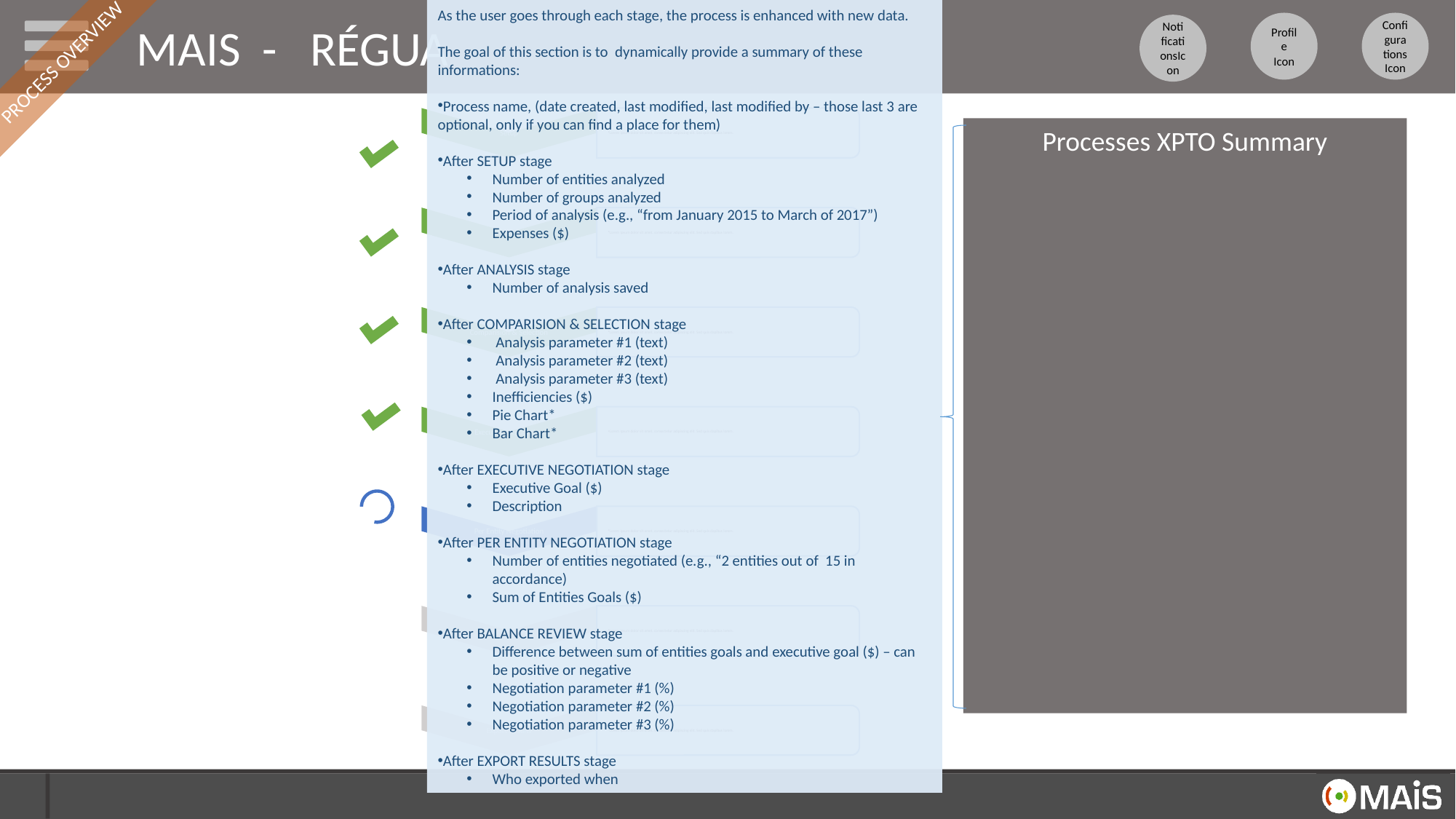

As the user goes through each stage, the process is enhanced with new data.

The goal of this section is to  dynamically provide a summary of these informations:

Process name, (date created, last modified, last modified by – those last 3 are optional, only if you can find a place for them)

After SETUP stage
Number of entities analyzed
Number of groups analyzed
Period of analysis (e.g., “from January 2015 to March of 2017”)
Expenses ($)

After ANALYSIS stage
Number of analysis saved

After COMPARISION & SELECTION stage
 Analysis parameter #1 (text)
 Analysis parameter #2 (text)
 Analysis parameter #3 (text)
Inefficiencies ($)
Pie Chart*
Bar Chart*

After EXECUTIVE NEGOTIATION stage
Executive Goal ($)
Description

After PER ENTITY NEGOTIATION stage
Number of entities negotiated (e.g., “2 entities out of  15 in accordance)
Sum of Entities Goals ($)

After BALANCE REVIEW stage
Difference between sum of entities goals and executive goal ($) – can be positive or negative
Negotiation parameter #1 (%)
Negotiation parameter #2 (%)
Negotiation parameter #3 (%)

After EXPORT RESULTS stage
Who exported when
MAIS  -   RÉGUA
Configurations Icon
Profile Icon
NotificationsIcon

   PROCESS OVERVIEW
Setup
Lorem ipsum dolor sit amet, consectetur adipiscing elit. Sed quis dapibus lorem.
Analysis
Lorem ipsum dolor sit amet, consectetur adipiscing elit. Sed quis dapibus lorem.
Comparision & Selection
Lorem ipsum dolor sit amet, consectetur adipiscing elit. Sed quis dapibus lorem.
Executive Negotiation
Per Entity Negotiation
Balance Review
Export Results
Lorem ipsum dolor sit amet, consectetur adipiscing elit. Sed quis dapibus lorem.
Lorem ipsum dolor sit amet, consectetur adipiscing elit. Sed quis dapibus lorem.
Lorem ipsum dolor sit amet, consectetur adipiscing elit. Sed quis dapibus lorem.
Lorem ipsum dolor sit amet, consectetur adipiscing elit. Sed quis dapibus lorem.
Processes XPTO Summary